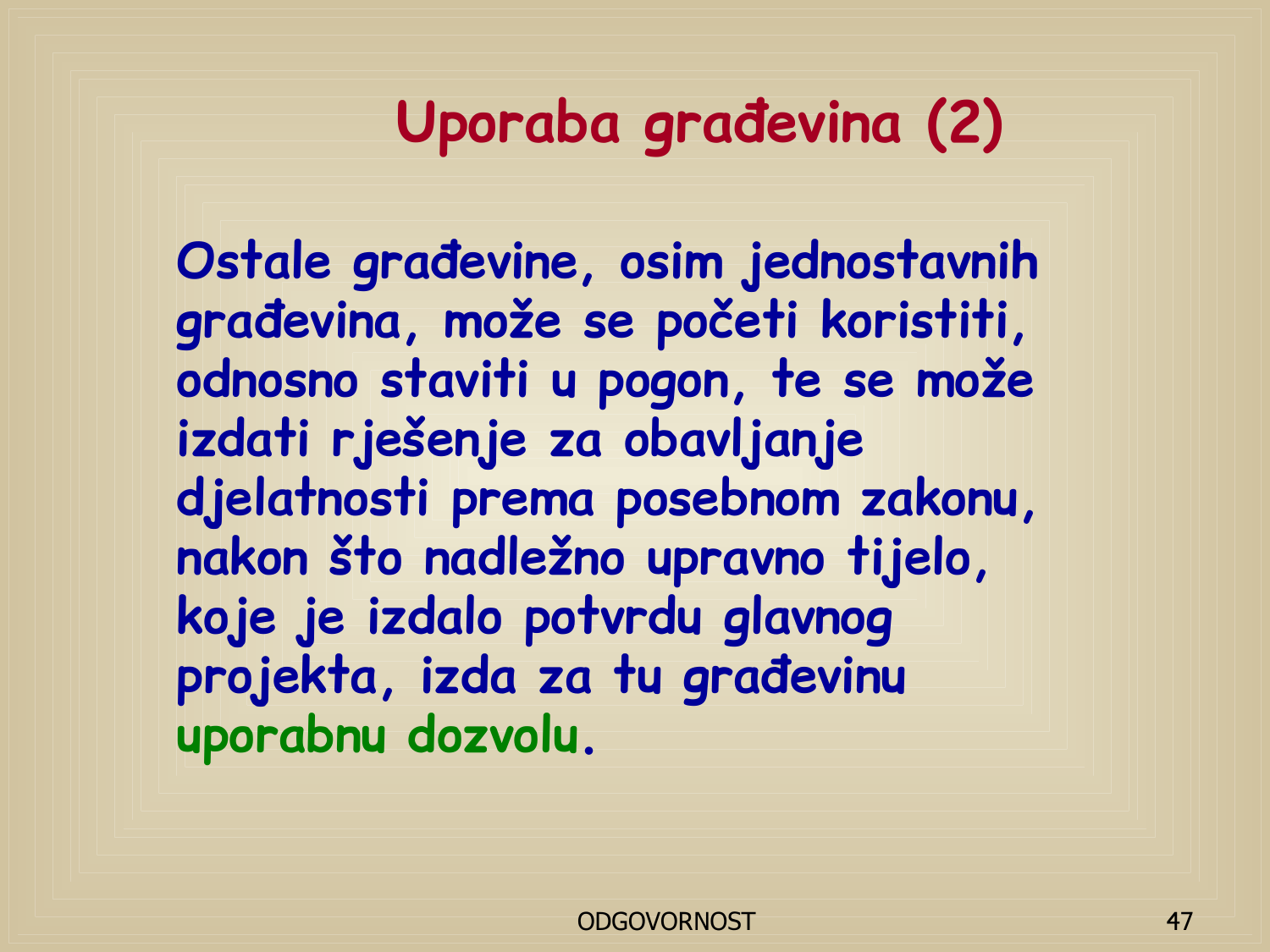

# Uporaba građevina (2)
Ostale građevine, osim jednostavnih građevina, može se početi koristiti, odnosno staviti u pogon, te se može izdati rješenje za obavljanje djelatnosti prema posebnom zakonu, nakon što nadležno upravno tijelo, koje je izdalo potvrdu glavnog projekta, izda za tu građevinu uporabnu dozvolu.
ODGOVORNOST
47